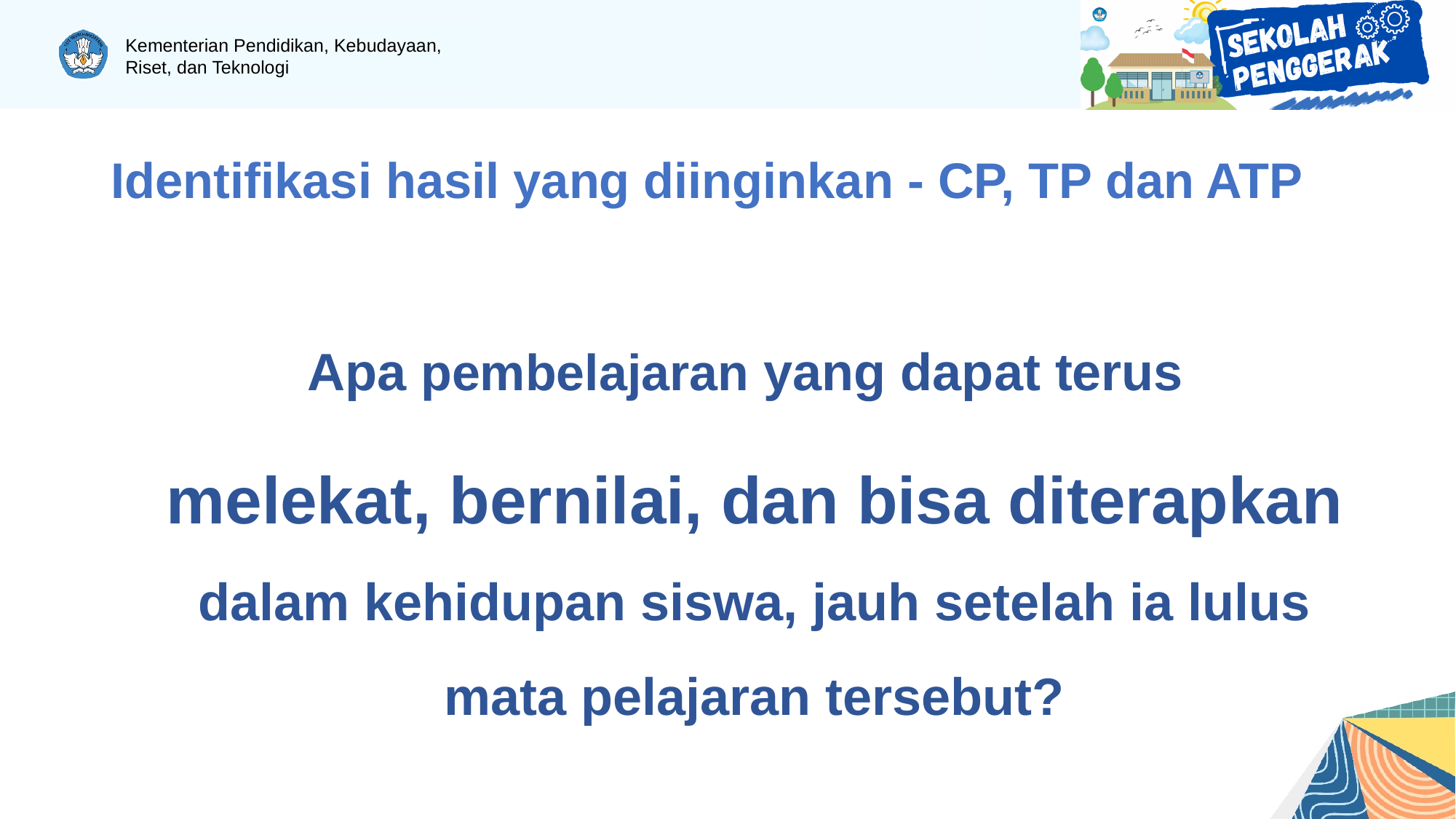

# Identifikasi hasil yang diinginkan - CP, TP dan ATP
Apa pembelajaran yang dapat terus
melekat, bernilai, dan bisa diterapkan dalam kehidupan siswa, jauh setelah ia lulus mata pelajaran tersebut?